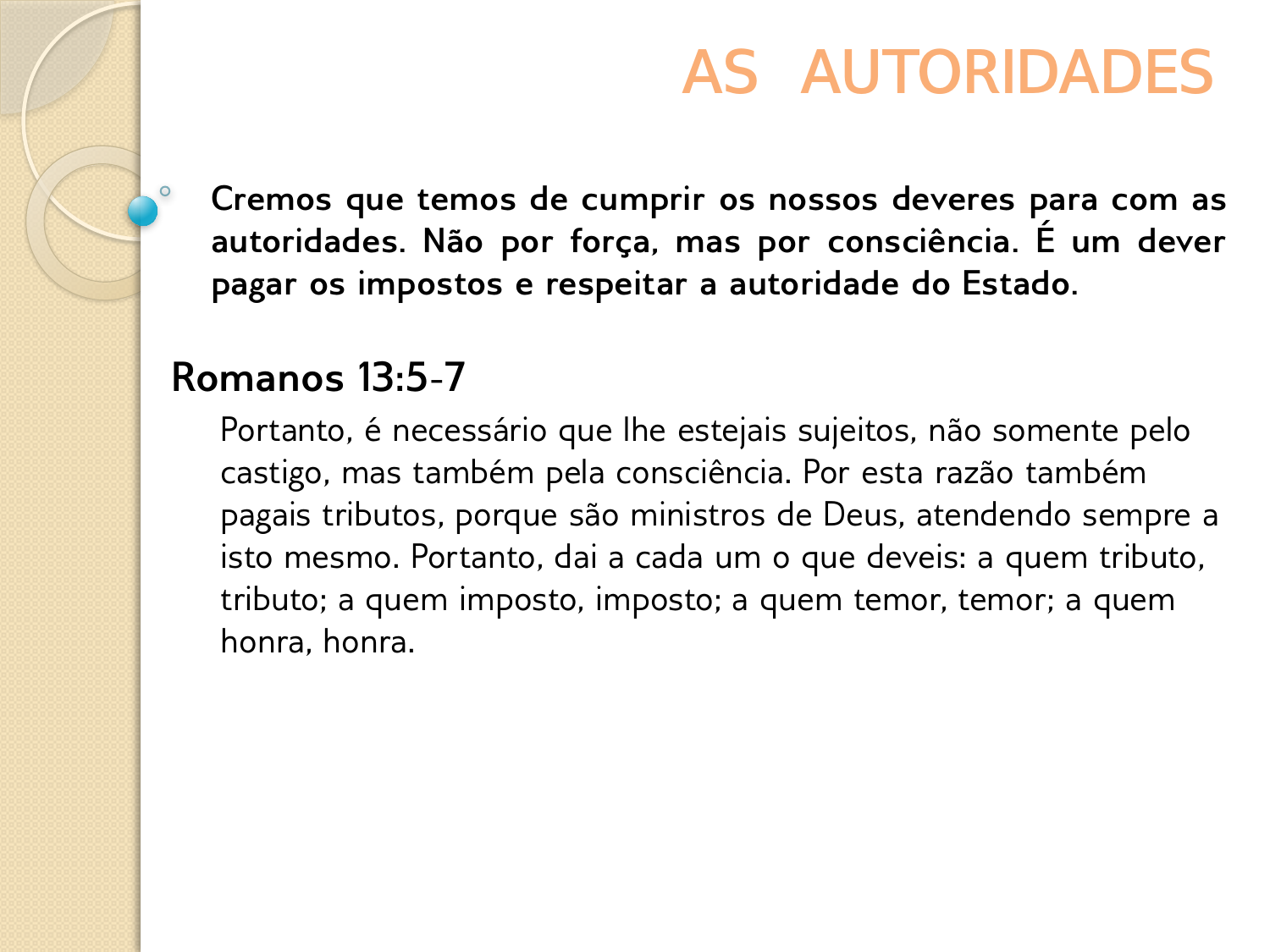

AS  AUTORIDADES
Cremos que temos de cumprir os nossos deveres para com as autoridades. Não por força, mas por consciência. É um dever pagar os impostos e respeitar a autoridade do Estado.
Romanos 13:5-7
Portanto, é necessário que lhe estejais sujeitos, não somente pelo castigo, mas também pela consciência. Por esta razão também pagais tributos, porque são ministros de Deus, atendendo sempre a isto mesmo. Portanto, dai a cada um o que deveis: a quem tributo, tributo; a quem imposto, imposto; a quem temor, temor; a quem honra, honra.